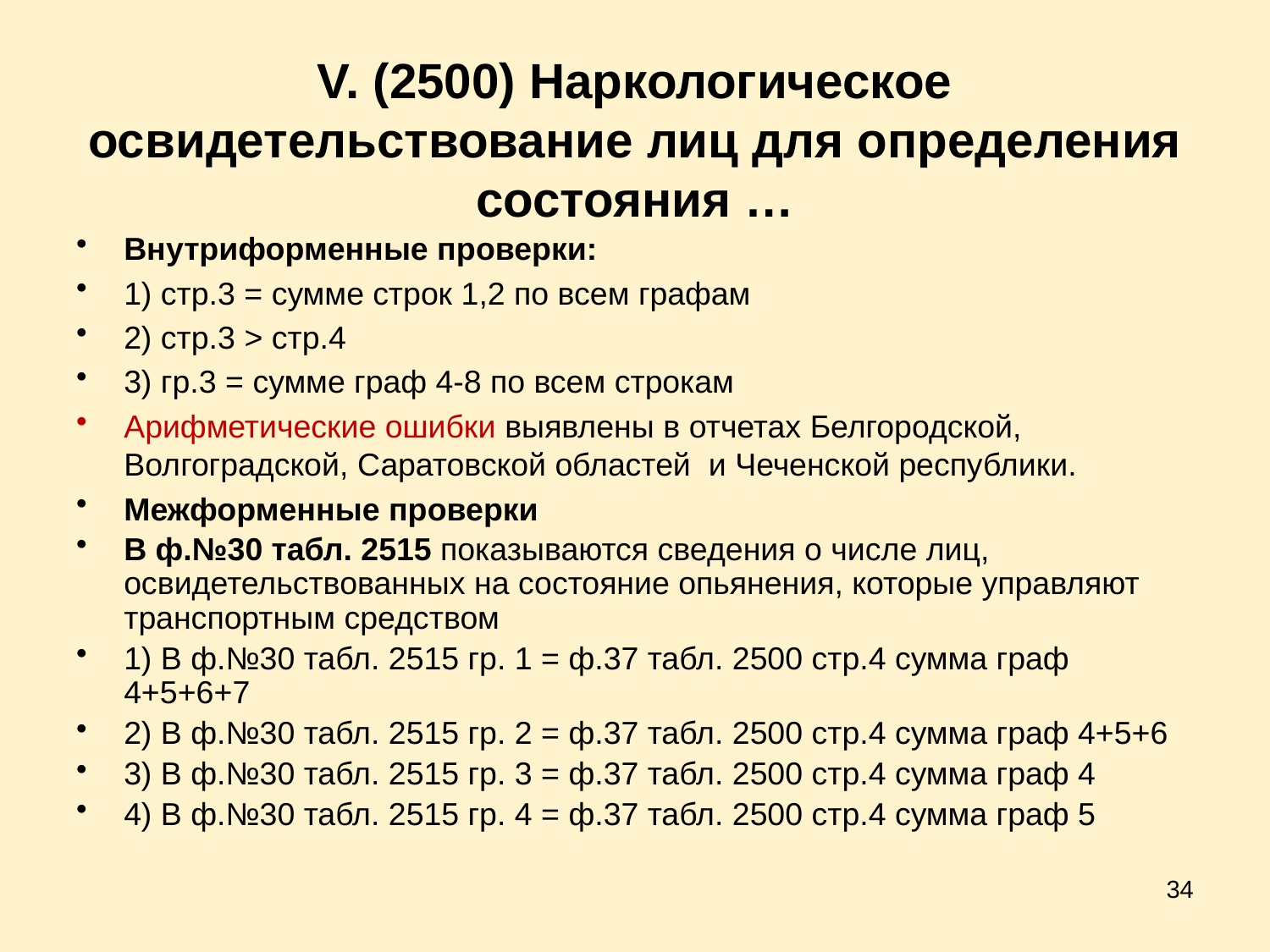

# V. (2500) Наркологическое освидетельствование лиц для определения состояния …
Внутриформенные проверки:
1) стр.3 = сумме строк 1,2 по всем графам
2) стр.3 > стр.4
3) гр.3 = сумме граф 4-8 по всем строкам
Арифметические ошибки выявлены в отчетах Белгородской, Волгоградской, Саратовской областей  и Чеченской республики.
Межформенные проверки
В ф.№30 табл. 2515 показываются сведения о числе лиц, освидетельствованных на состояние опьянения, которые управляют транспортным средством
1) В ф.№30 табл. 2515 гр. 1 = ф.37 табл. 2500 стр.4 сумма граф 4+5+6+7
2) В ф.№30 табл. 2515 гр. 2 = ф.37 табл. 2500 стр.4 сумма граф 4+5+6
3) В ф.№30 табл. 2515 гр. 3 = ф.37 табл. 2500 стр.4 сумма граф 4
4) В ф.№30 табл. 2515 гр. 4 = ф.37 табл. 2500 стр.4 сумма граф 5

34